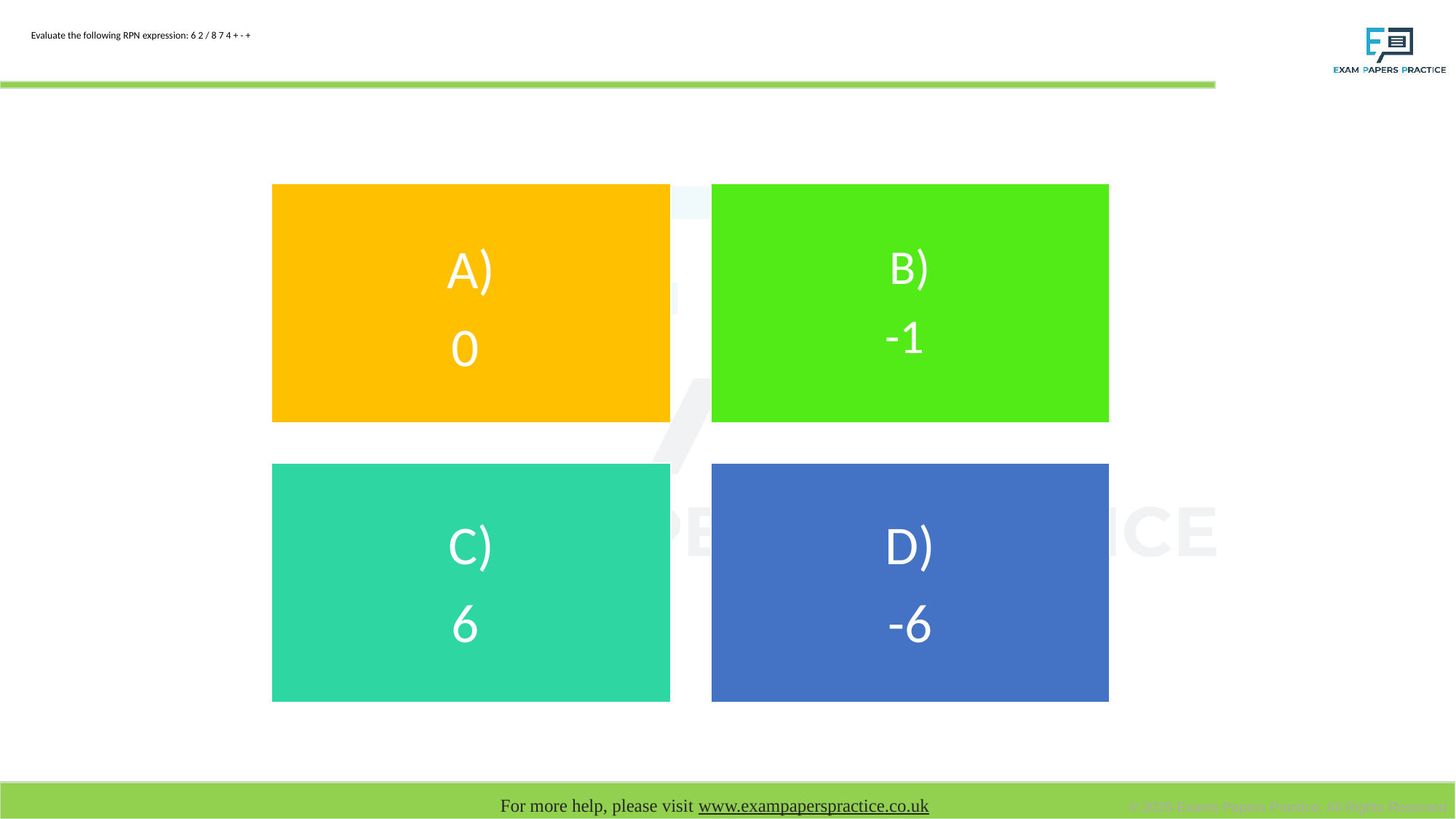

# Evaluate the following RPN expression: 6 2 / 8 7 4 + - +

A)
0

B)
-1

C)
6

D)
-6